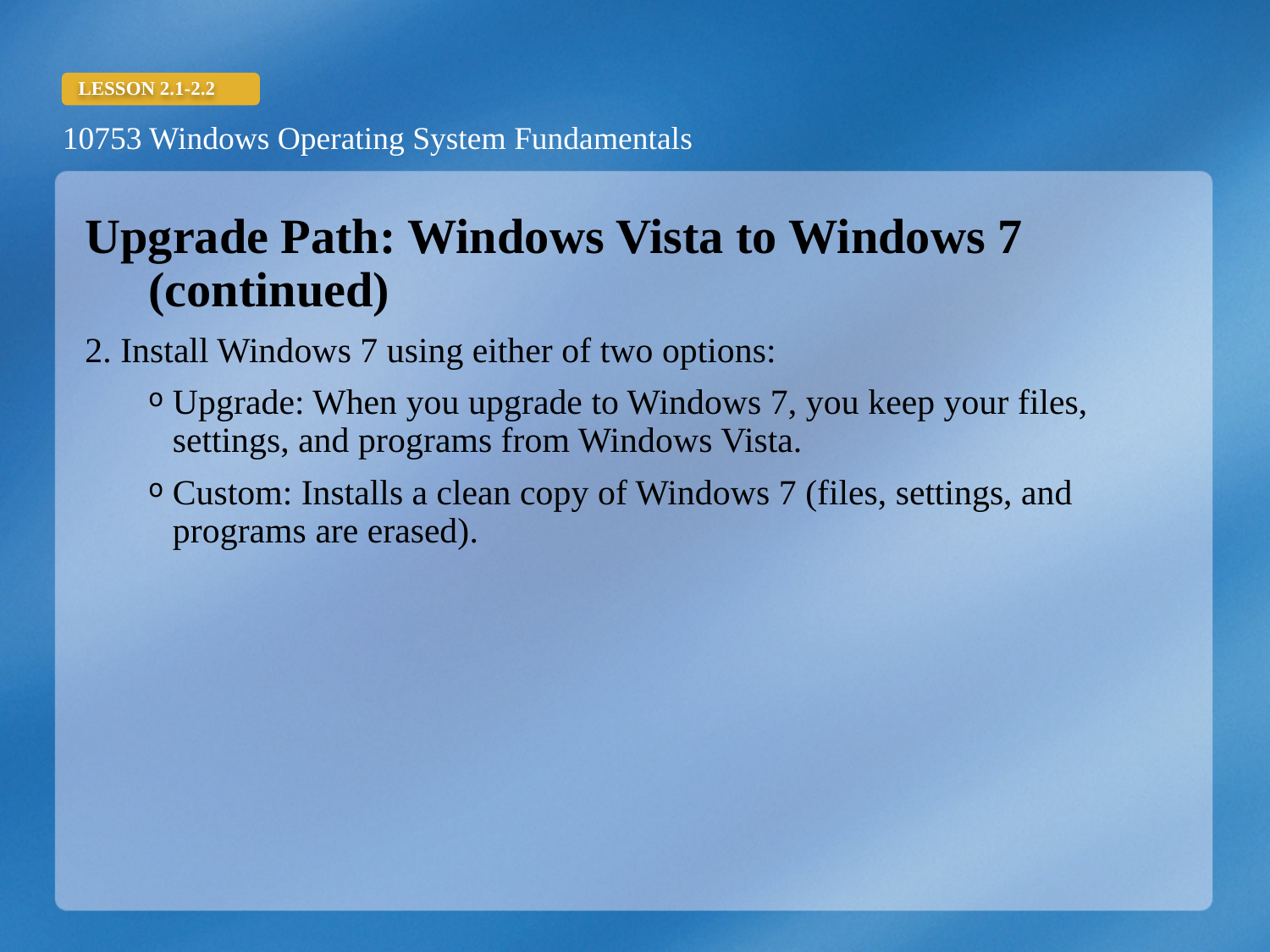

Upgrade Path: Windows Vista to Windows 7 (continued)
2. Install Windows 7 using either of two options:
Upgrade: When you upgrade to Windows 7, you keep your files, settings, and programs from Windows Vista.
Custom: Installs a clean copy of Windows 7 (files, settings, and programs are erased).